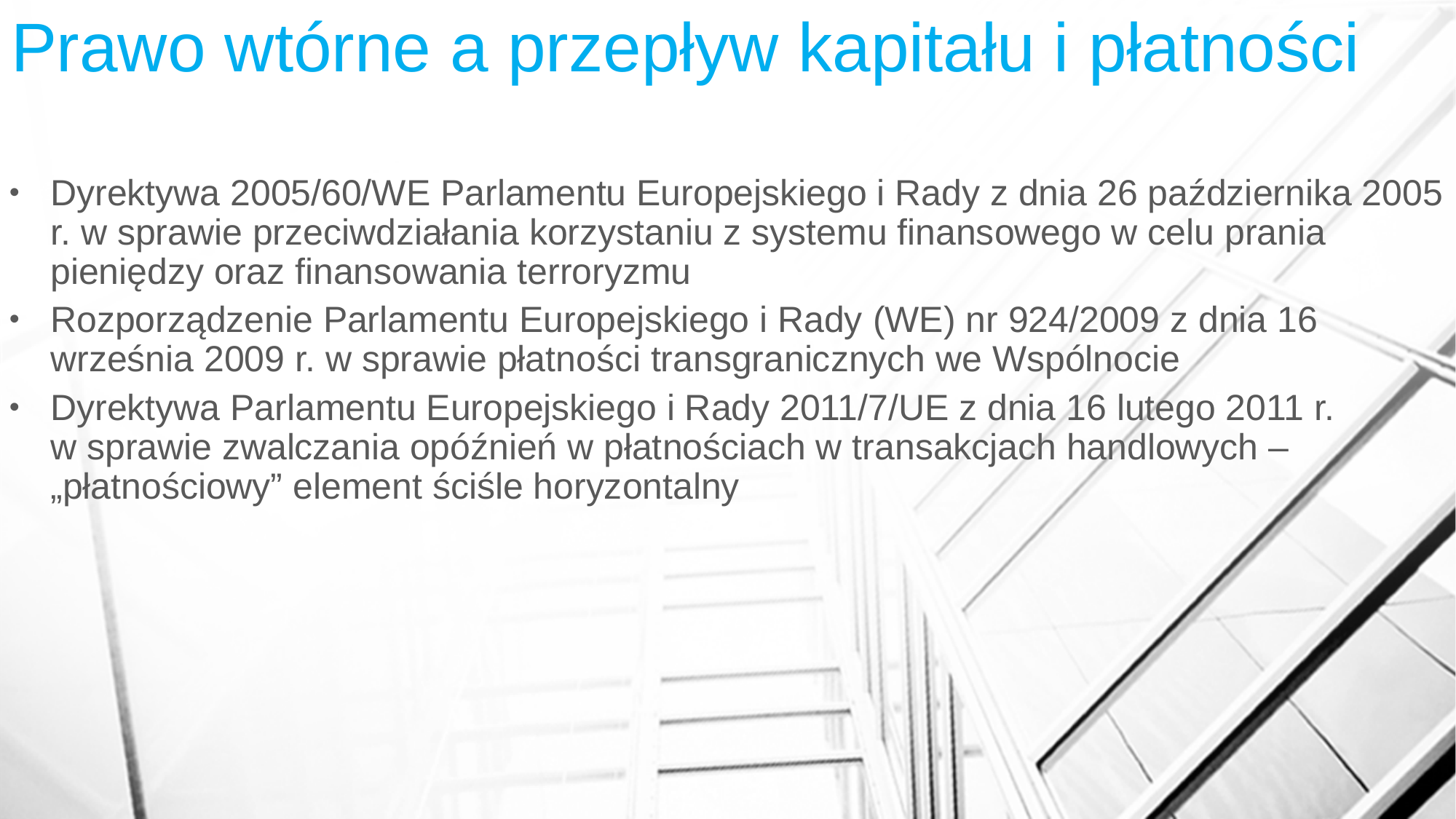

# Prawo wtórne a przepływ kapitału i płatności
Dyrektywa 2005/60/WE Parlamentu Europejskiego i Rady z dnia 26 października 2005 r. w sprawie przeciwdziałania korzystaniu z systemu finansowego w celu prania pieniędzy oraz finansowania terroryzmu
Rozporządzenie Parlamentu Europejskiego i Rady (WE) nr 924/2009 z dnia 16 września 2009 r. w sprawie płatności transgranicznych we Wspólnocie
Dyrektywa Parlamentu Europejskiego i Rady 2011/7/UE z dnia 16 lutego 2011 r. w sprawie zwalczania opóźnień w płatnościach w transakcjach handlowych – „płatnościowy” element ściśle horyzontalny